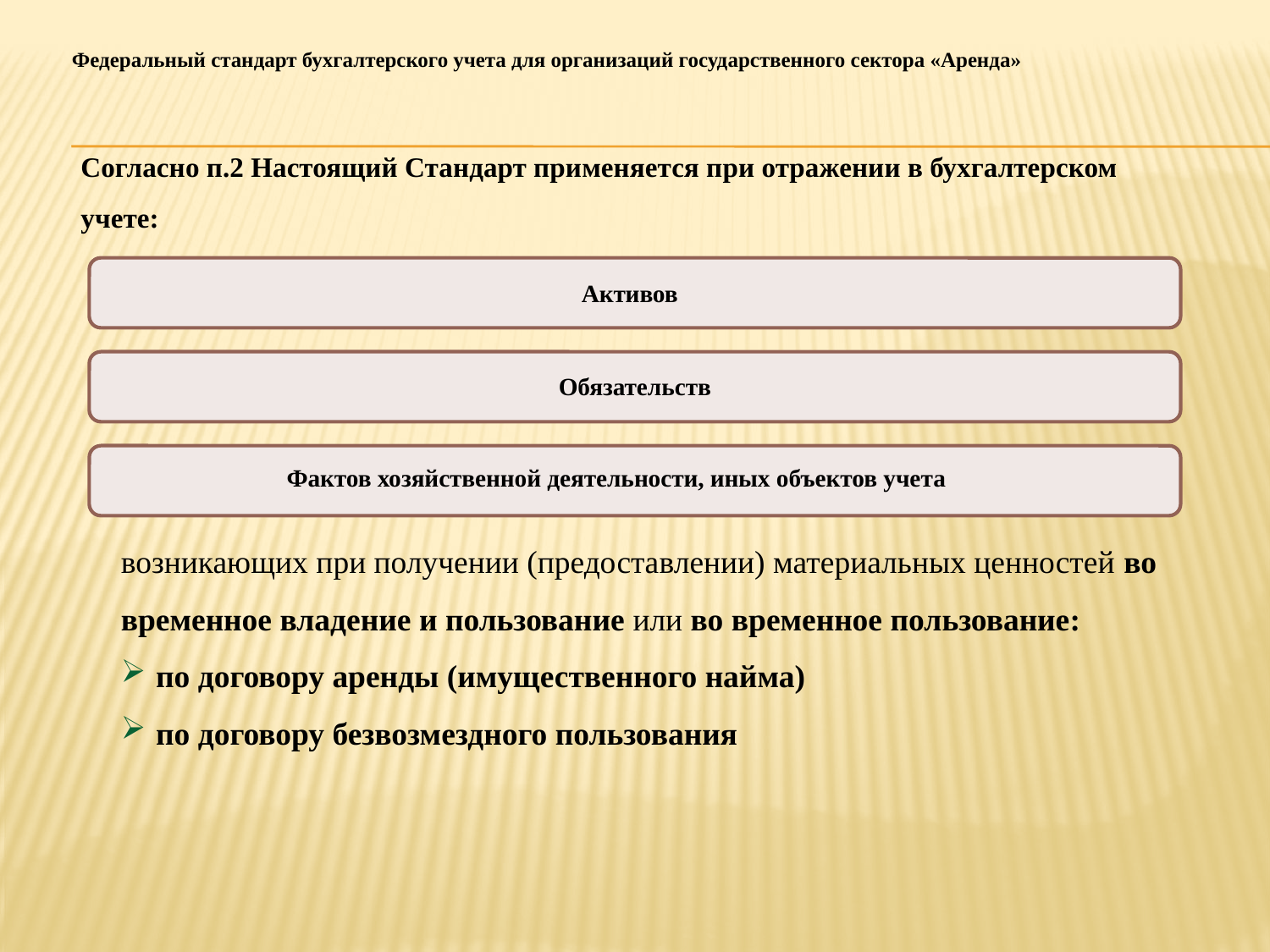

Федеральный стандарт бухгалтерского учета для организаций государственного сектора «Аренда»

Согласно п.2 Настоящий Стандарт применяется при отражении в бухгалтерском учете:

Активов

Обязательств

Фактов хозяйственной деятельности, иных объектов учета
возникающих при получении (предоставлении) материальных ценностей во временное владение и пользование или во временное пользование:
по договору аренды (имущественного найма)
по договору безвозмездного пользования